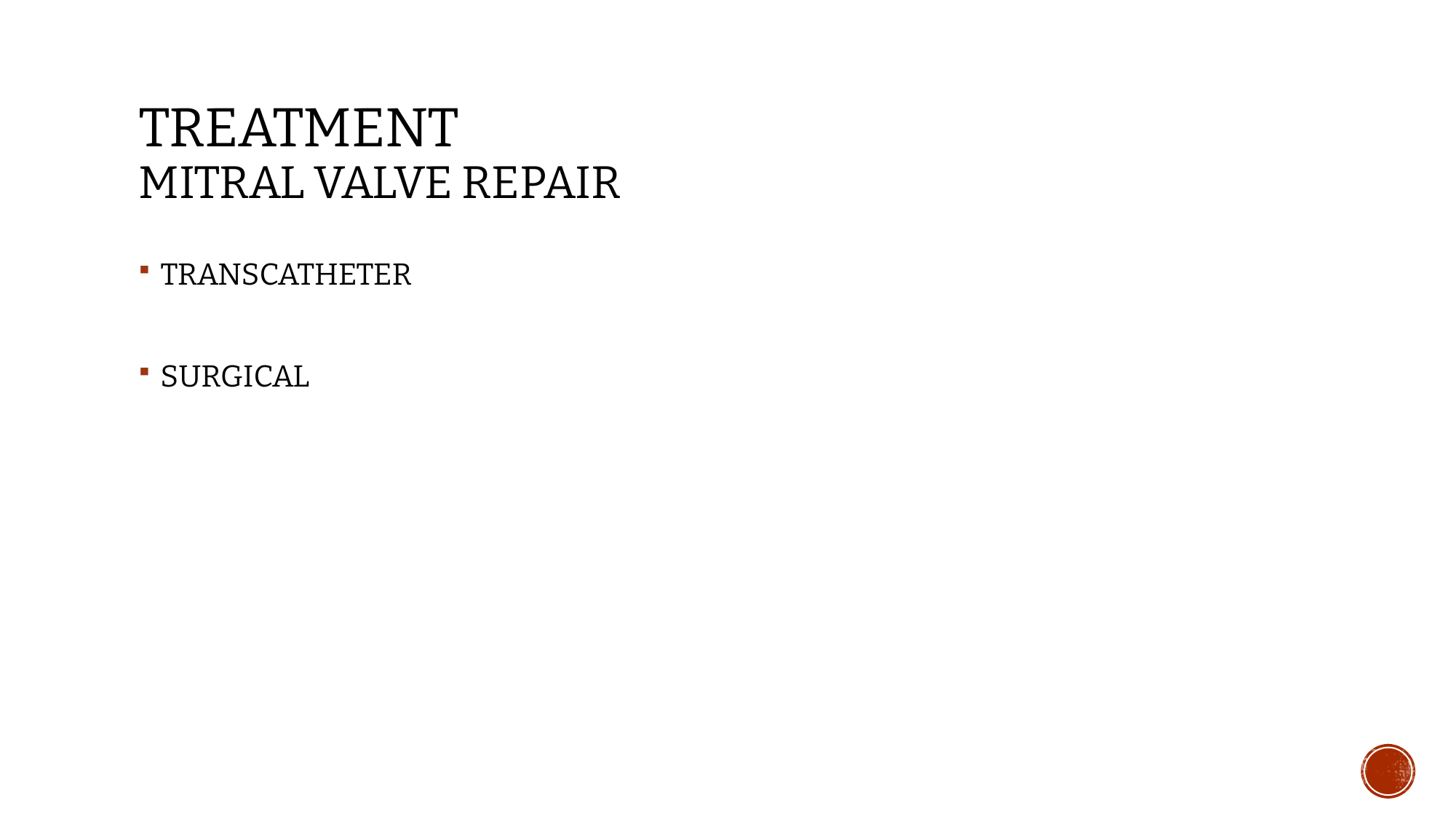

# TREATMENT MITRAL VALVE REPAIR
TRANSCATHETER

SURGICAL